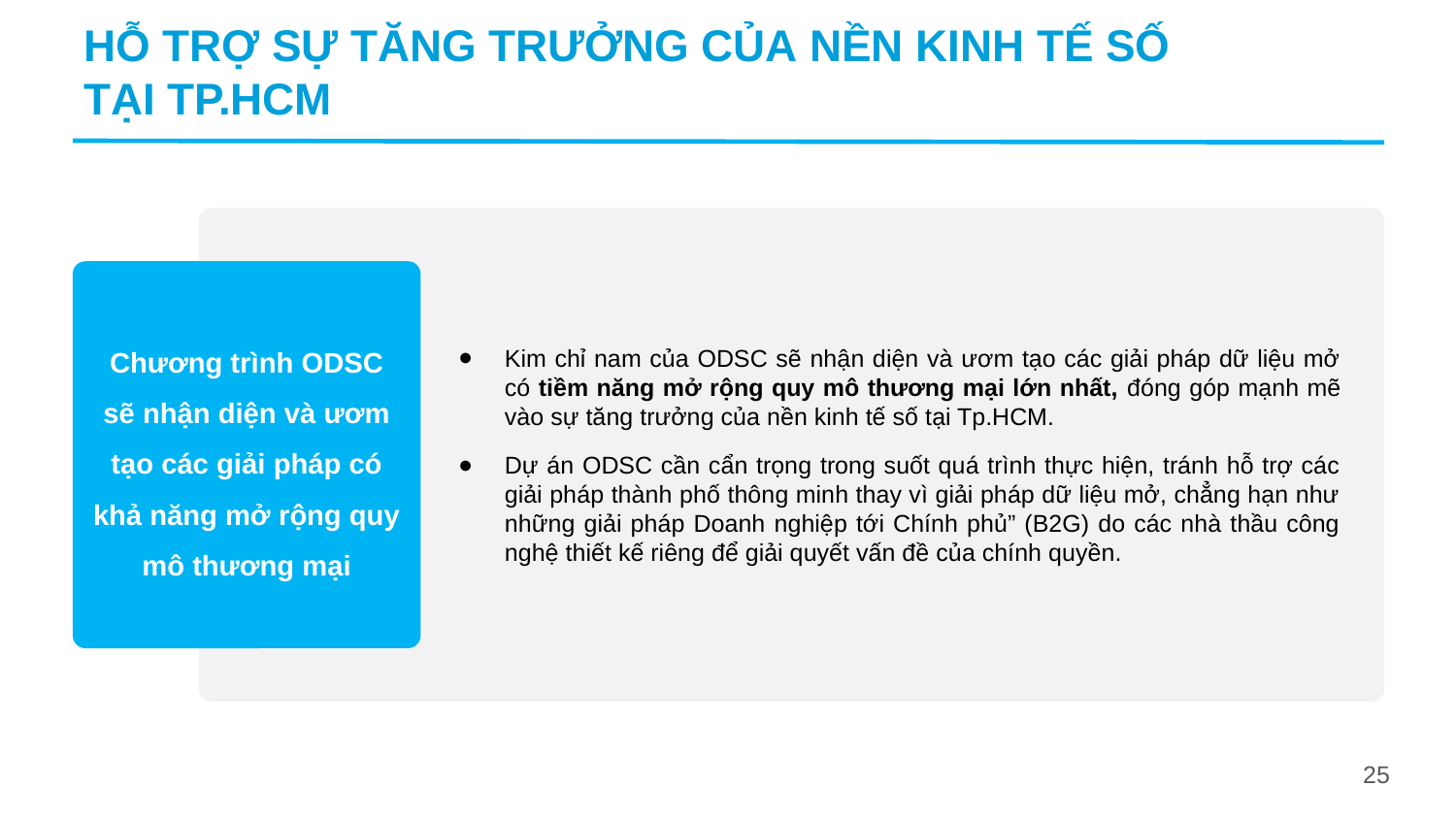

HỖ TRỢ SỰ TĂNG TRƯỞNG CỦA NỀN KINH TẾ SỐ
TẠI TP.HCM
Kim chỉ nam của ODSC sẽ nhận diện và ươm tạo các giải pháp dữ liệu mở có tiềm năng mở rộng quy mô thương mại lớn nhất, đóng góp mạnh mẽ vào sự tăng trưởng của nền kinh tế số tại Tp.HCM.
Dự án ODSC cần cẩn trọng trong suốt quá trình thực hiện, tránh hỗ trợ các giải pháp thành phố thông minh thay vì giải pháp dữ liệu mở, chẳng hạn như những giải pháp Doanh nghiệp tới Chính phủ” (B2G) do các nhà thầu công nghệ thiết kế riêng để giải quyết vấn đề của chính quyền.
Chương trình ODSC sẽ nhận diện và ươm tạo các giải pháp có khả năng mở rộng quy mô thương mại
25